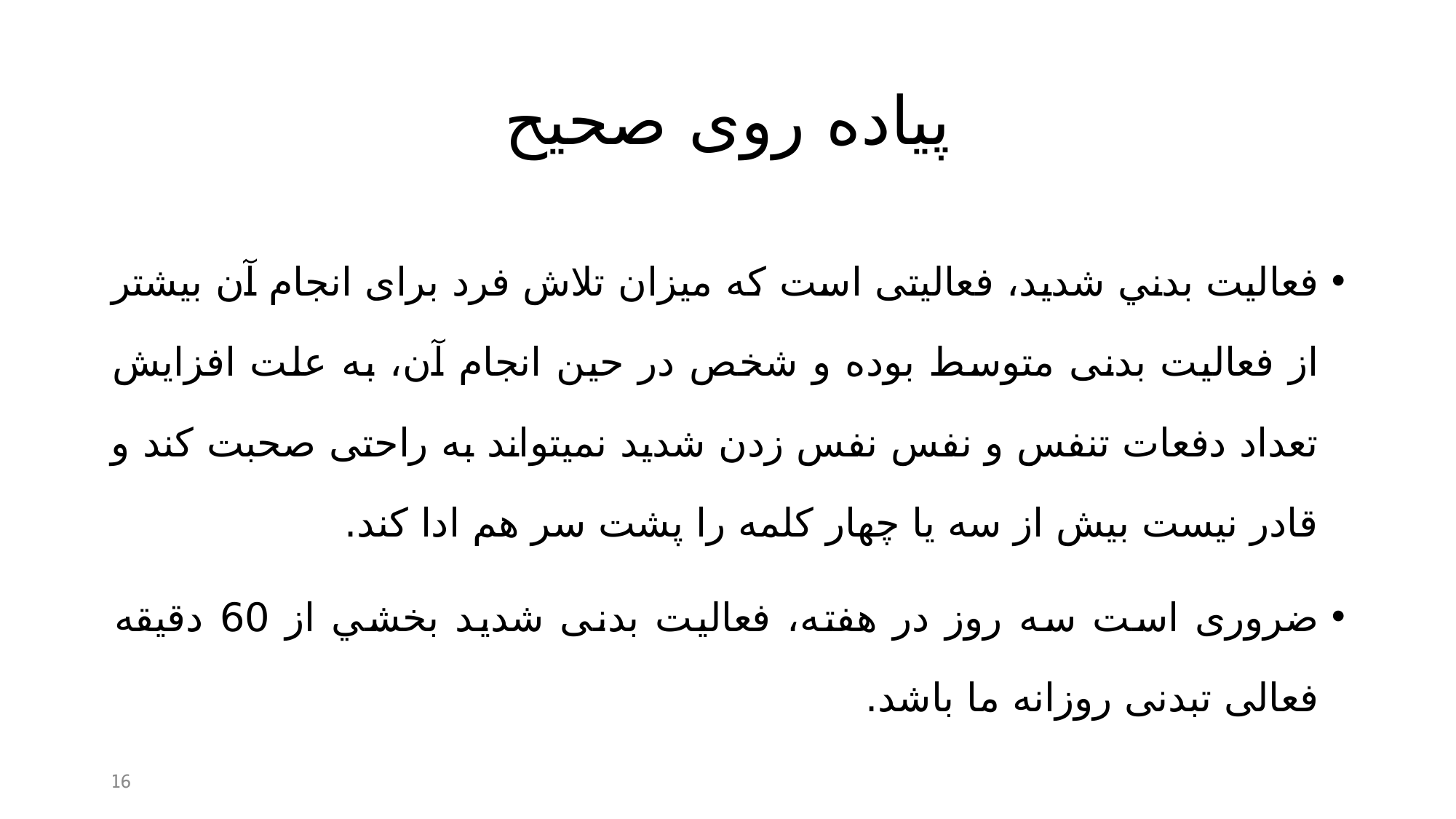

# پیاده روی صحیح
فعاليت بدني شديد، فعاليتی است که میزان تلاش فرد برای انجام آن بیشتر از فعالیت بدنی متوسط بوده و شخص در حين انجام آن، به علت افزايش تعداد دفعات تنفس و نفس نفس زدن شدید نمیتواند به راحتی صحبت کند و قادر نیست بیش از سه یا چهار کلمه را پشت سر هم ادا کند.
ضروری است سه روز در هفته، فعالیت بدنی شدید بخشي از 60 دقیقه فعالی تبدنی روزانه ما باشد.

16